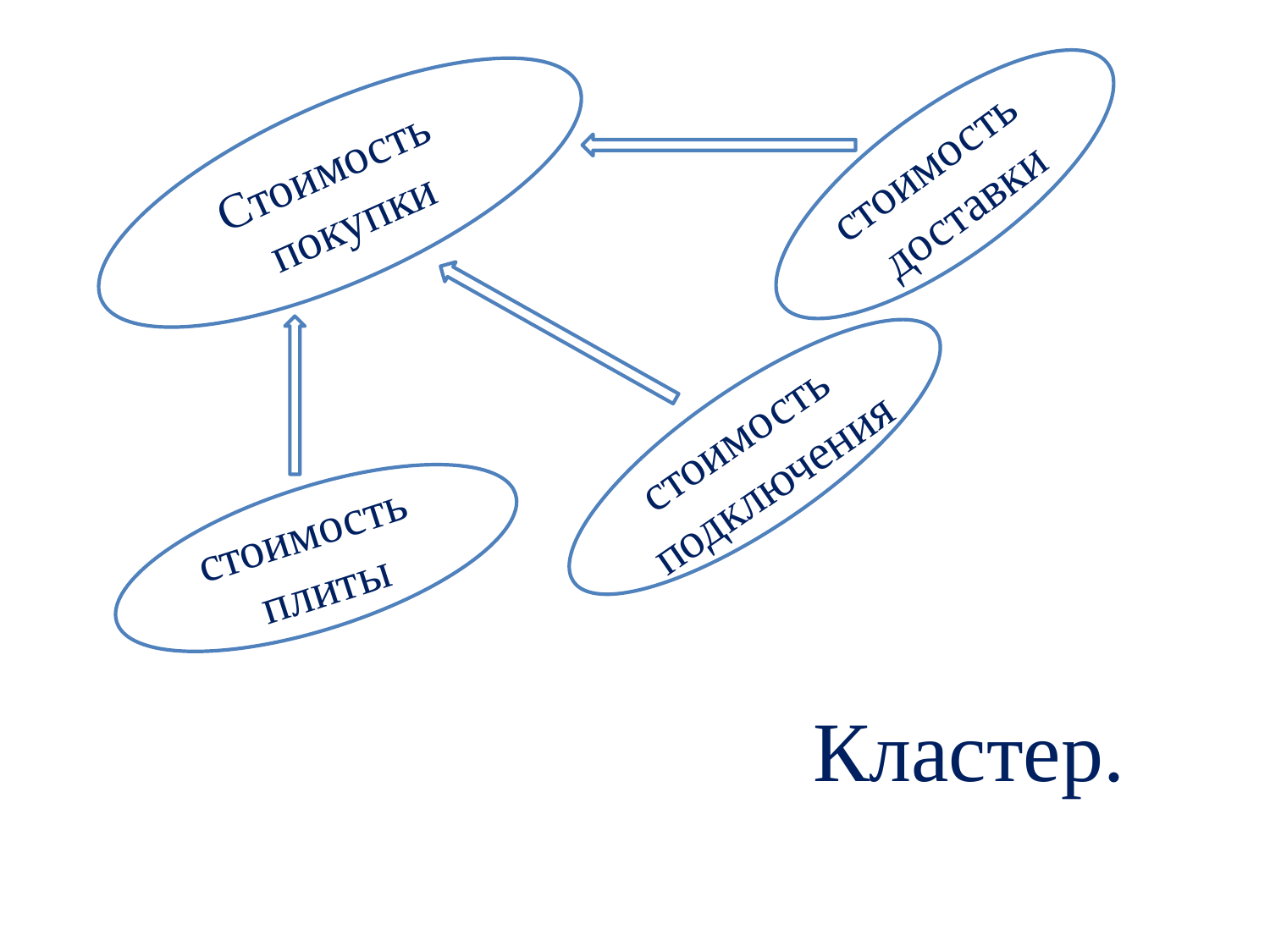

# Кластер.
Стоимость
покупки
стоимость
доставки

стоимость
подключения
стоимость
плиты